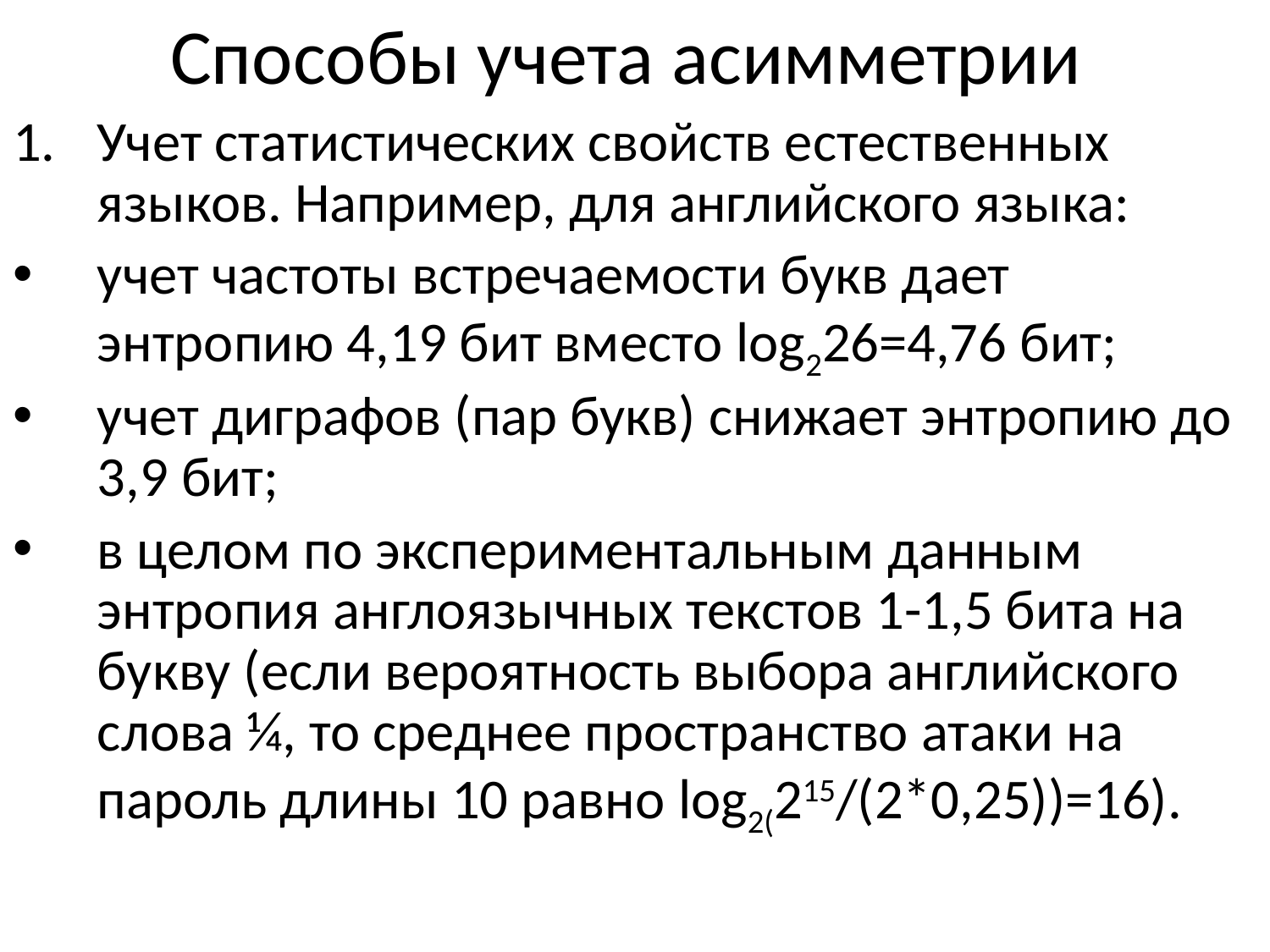

# Способы учета асимметрии
Учет статистических свойств естественных языков. Например, для английского языка:
учет частоты встречаемости букв дает энтропию 4,19 бит вместо log226=4,76 бит;
учет диграфов (пар букв) снижает энтропию до 3,9 бит;
в целом по экспериментальным данным энтропия англоязычных текстов 1-1,5 бита на букву (если вероятность выбора английского слова ¼, то среднее пространство атаки на пароль длины 10 равно log2(215/(2*0,25))=16).